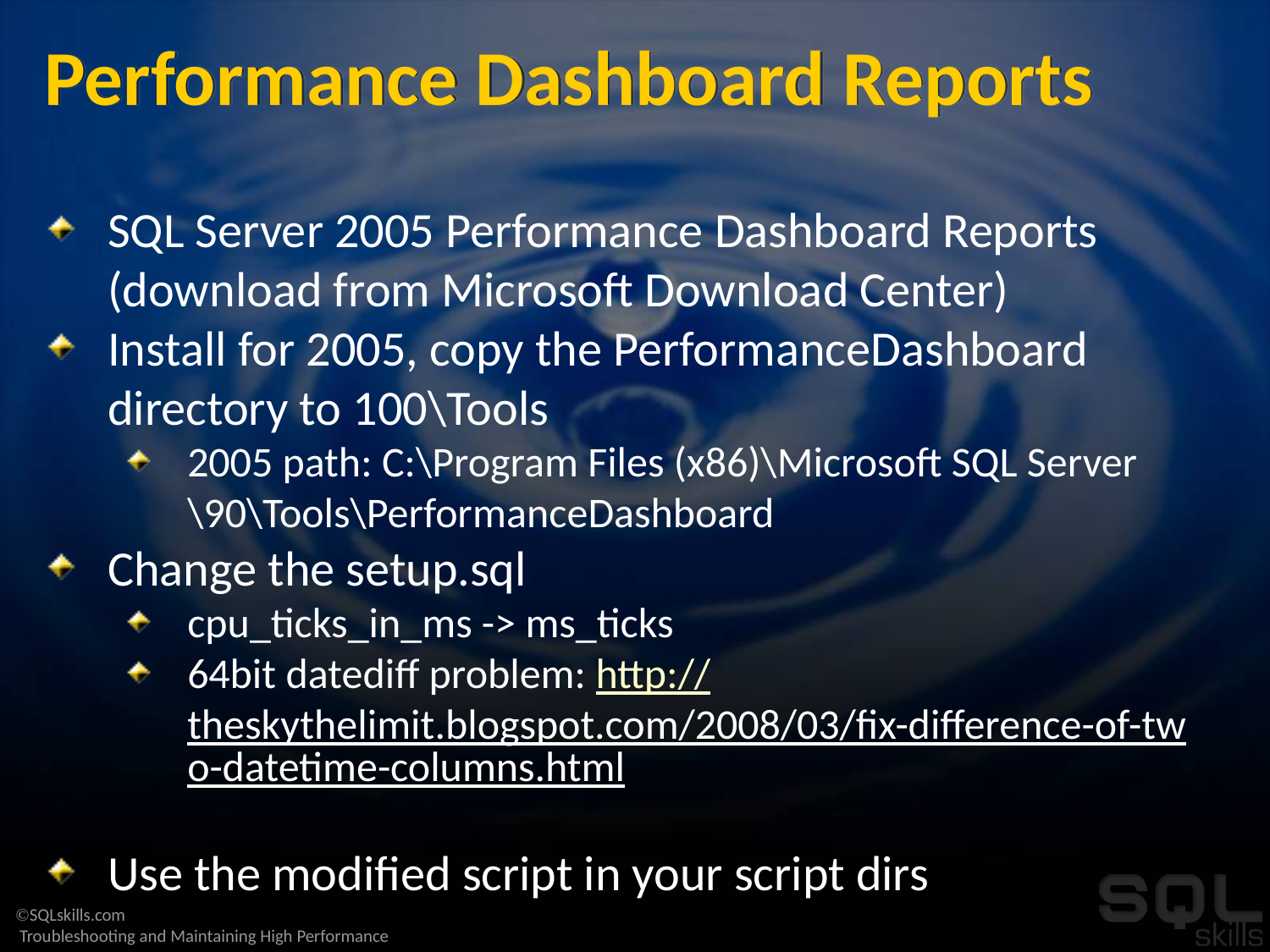

# Performance Dashboard Reports
SQL Server 2005 Performance Dashboard Reports (download from Microsoft Download Center)
Install for 2005, copy the PerformanceDashboard directory to 100\Tools
2005 path: C:\Program Files (x86)\Microsoft SQL Server
\90\Tools\PerformanceDashboard
Change the setup.sql
cpu_ticks_in_ms -> ms_ticks
64bit datediff problem: http://theskythelimit.blogspot.com/2008/03/fix-difference-of-two-datetime-columns.html
Use the modified script in your script dirs